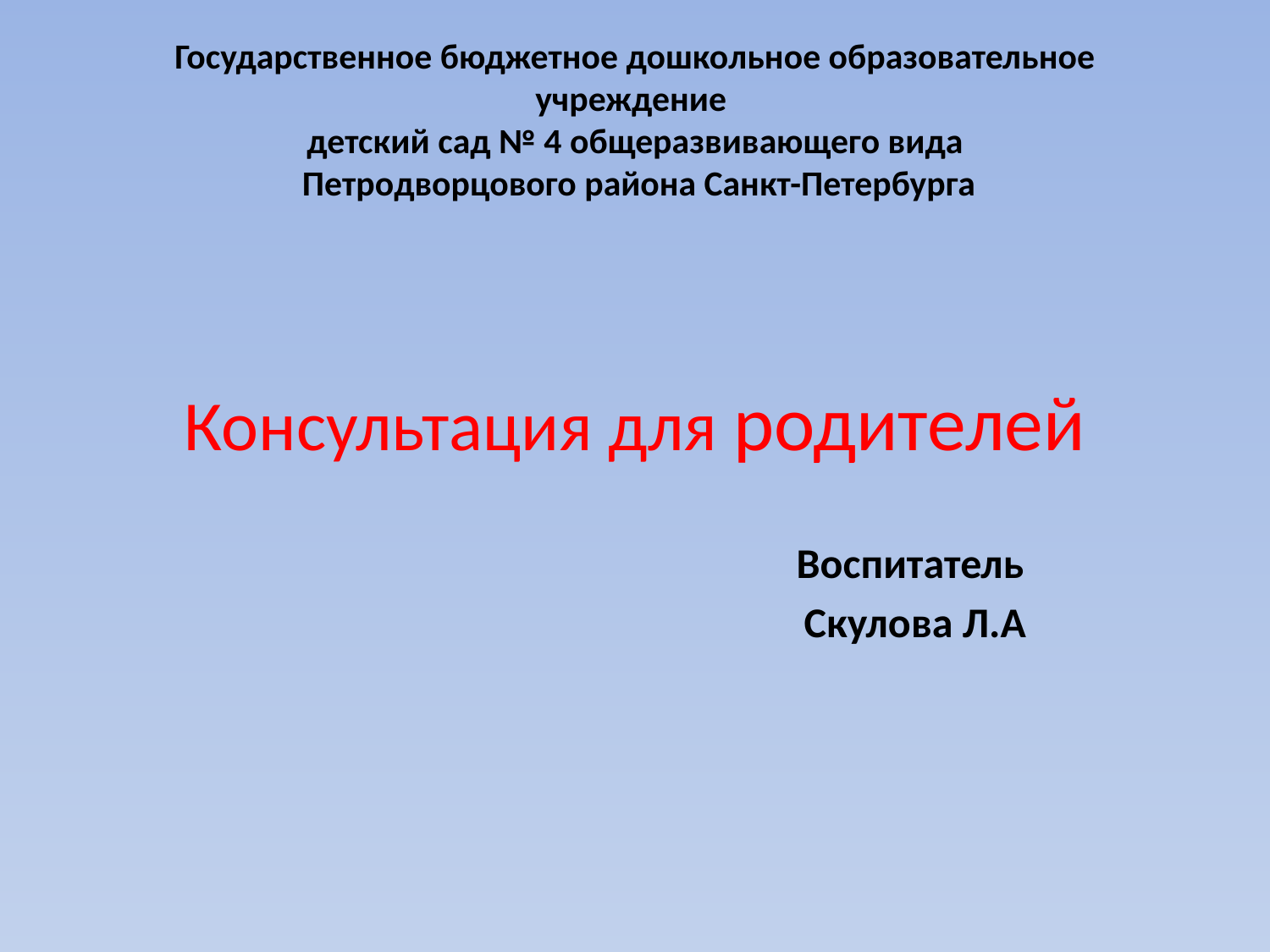

# Государственное бюджетное дошкольное образовательное учреждение детский сад № 4 общеразвивающего вида Петродворцового района Санкт-Петербурга Консультация для родителей

Воспитатель
Скулова Л.А